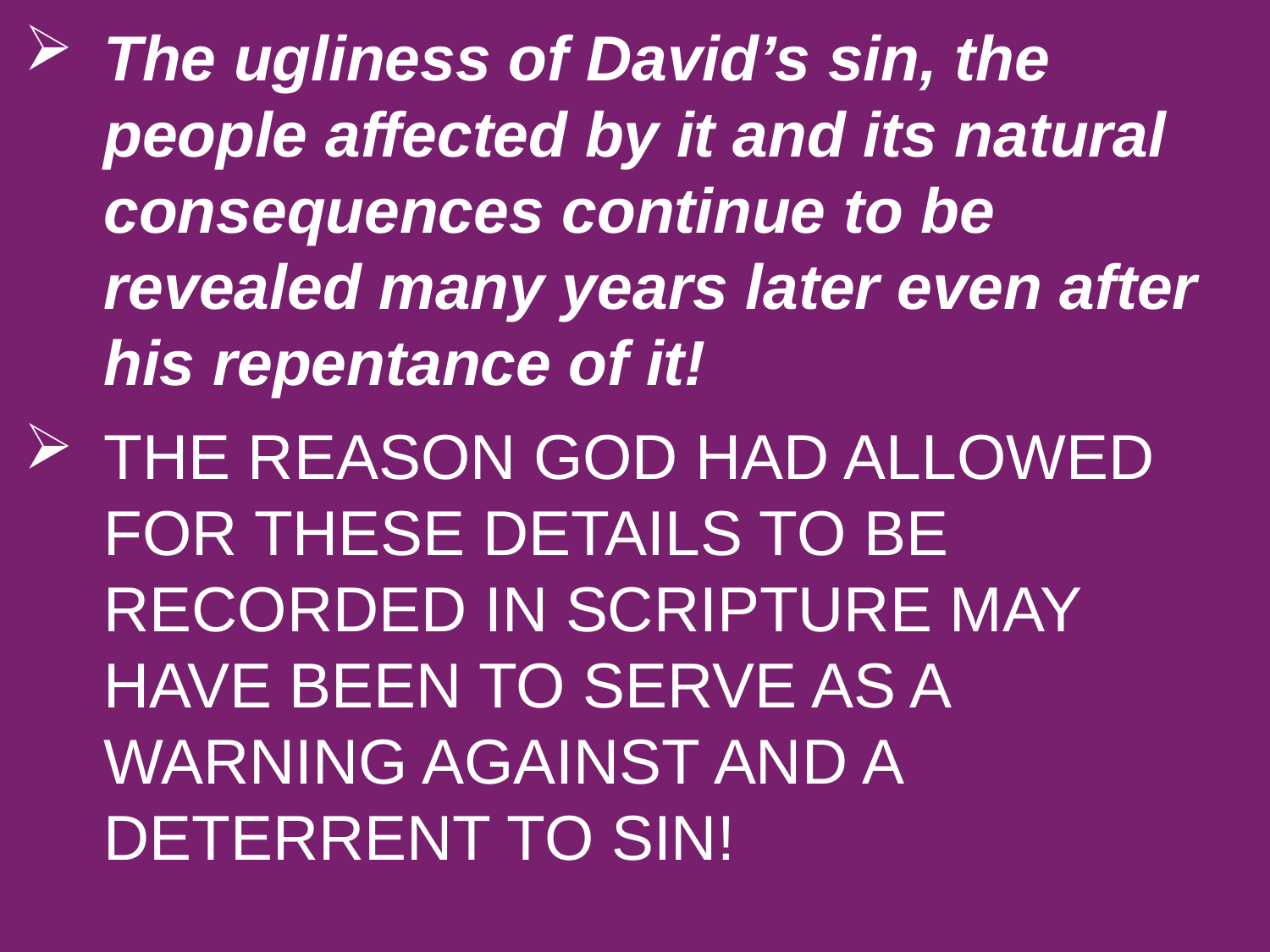

The ugliness of David’s sin, the people affected by it and its natural consequences continue to be revealed many years later even after his repentance of it!
THE REASON GOD HAD ALLOWED FOR THESE DETAILS TO BE RECORDED IN SCRIPTURE MAY HAVE BEEN TO SERVE AS A WARNING AGAINST AND A DETERRENT TO SIN!